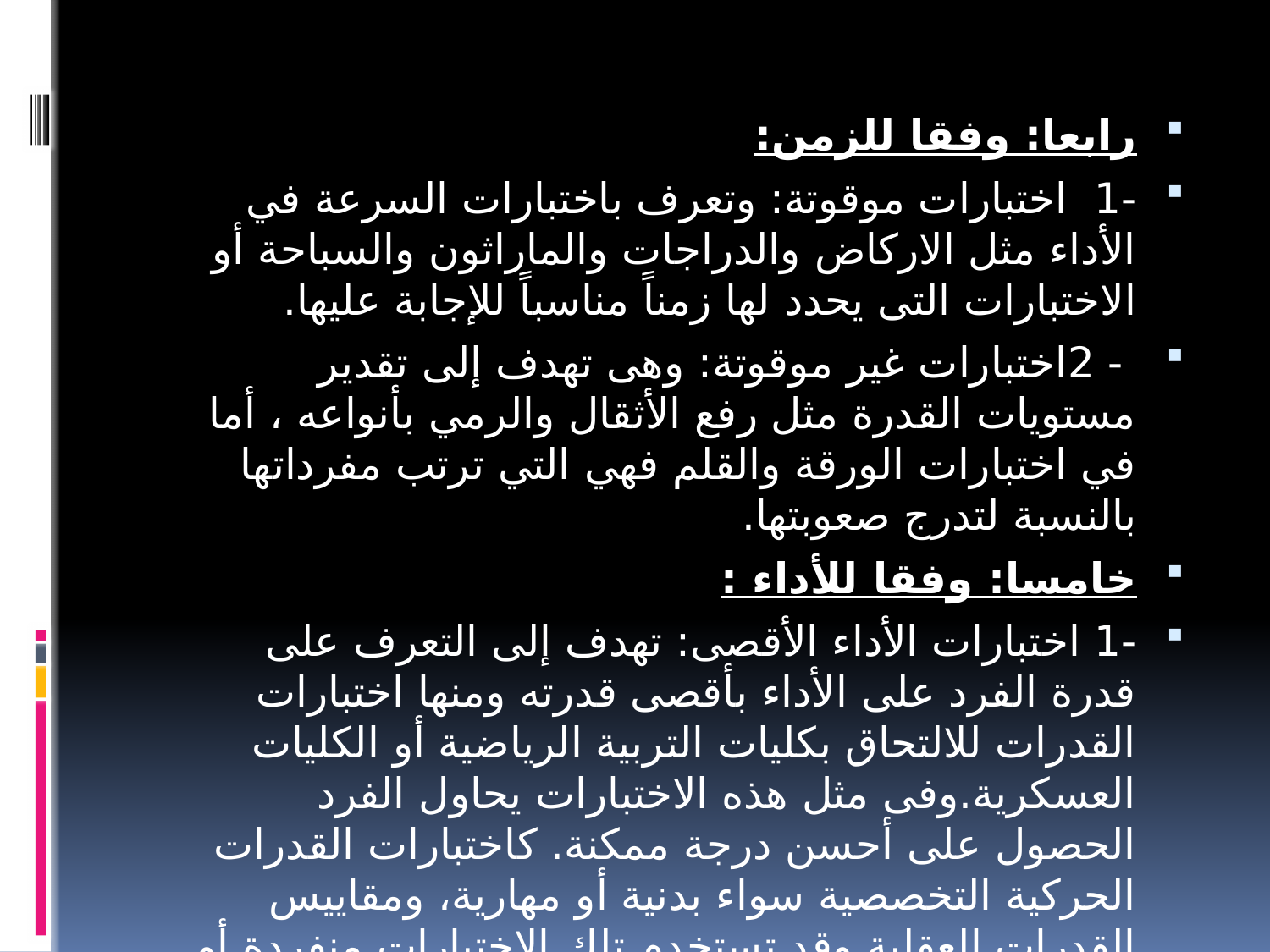

رابعا: وفقا للزمن:
-1  اختبارات موقوتة: وتعرف باختبارات السرعة في الأداء مثل الاركاض والدراجات والماراثون والسباحة أو الاختبارات التى يحدد لها زمناً مناسباً للإجابة عليها.
 - 2اختبارات غير موقوتة: وهى تهدف إلى تقدير مستويات القدرة مثل رفع الأثقال والرمي بأنواعه ، أما في اختبارات الورقة والقلم فهي التي ترتب مفرداتها بالنسبة لتدرج صعوبتها.
خامسا: وفقا للأداء :
-1 اختبارات الأداء الأقصى: تهدف إلى التعرف على قدرة الفرد على الأداء بأقصى قدرته ومنها اختبارات القدرات للالتحاق بكليات التربية الرياضية أو الكليات العسكرية.وفى مثل هذه الاختبارات يحاول الفرد الحصول على أحسن درجة ممكنة. كاختبارات القدرات الحركية التخصصية سواء بدنية أو مهارية، ومقاييس القدرات العقلية وقد تستخدم تلك الاختبارات منفردة أو مجتمعة، كما تستخدم مجموعة منها لقياس قدرات خاصة كبطاريات اللياقة البدنية وبطاريات اللياقة الحركية والبطاريات المهارية المتخصصة فى نوع محدد من النشاط.  الفارق هنا هو الحصول على أعلى الدرجات